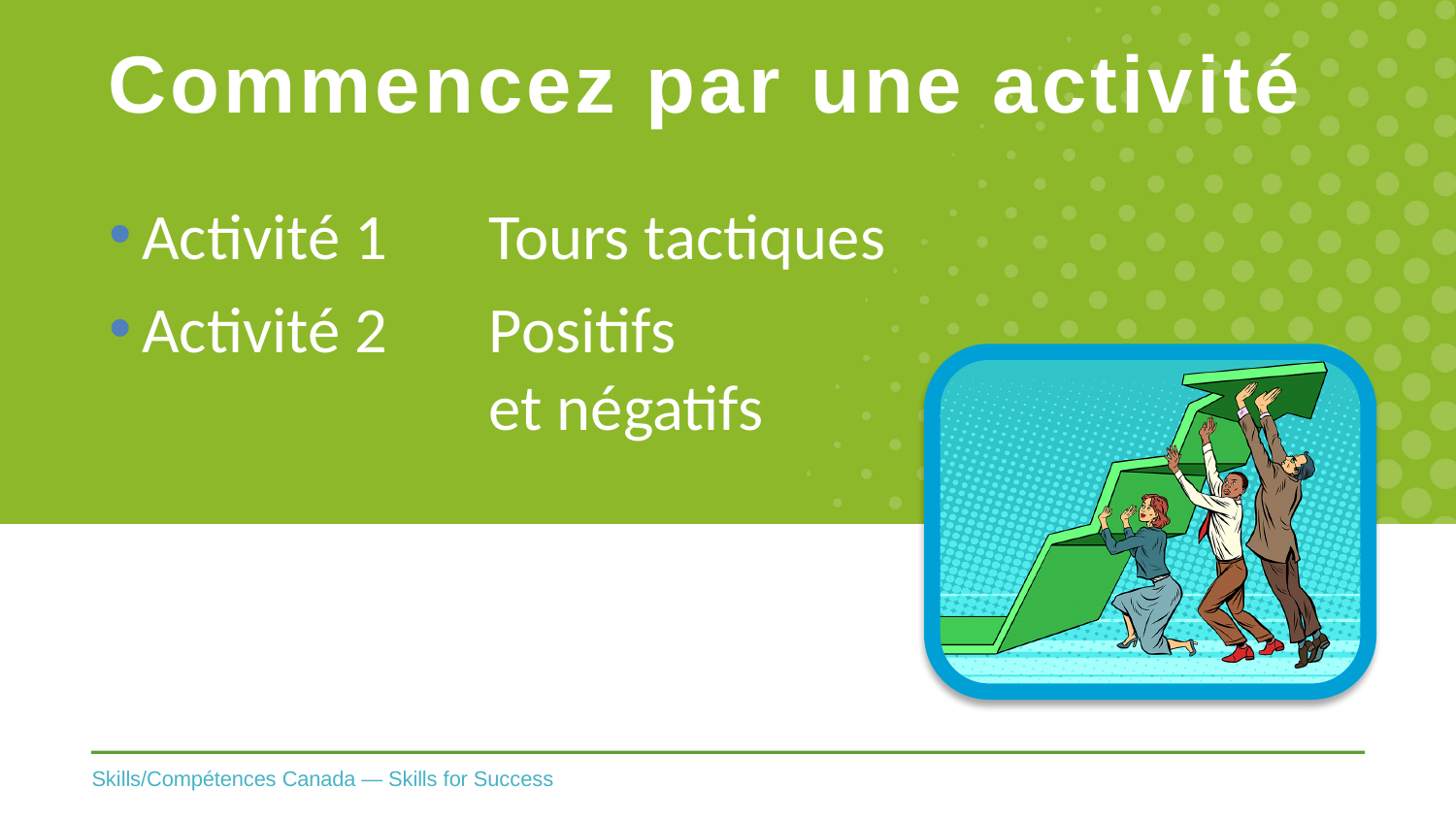

# Commencez par une activité
Activité 1  	Tours tactiques
Activité 2  	Positifs
	et négatifs